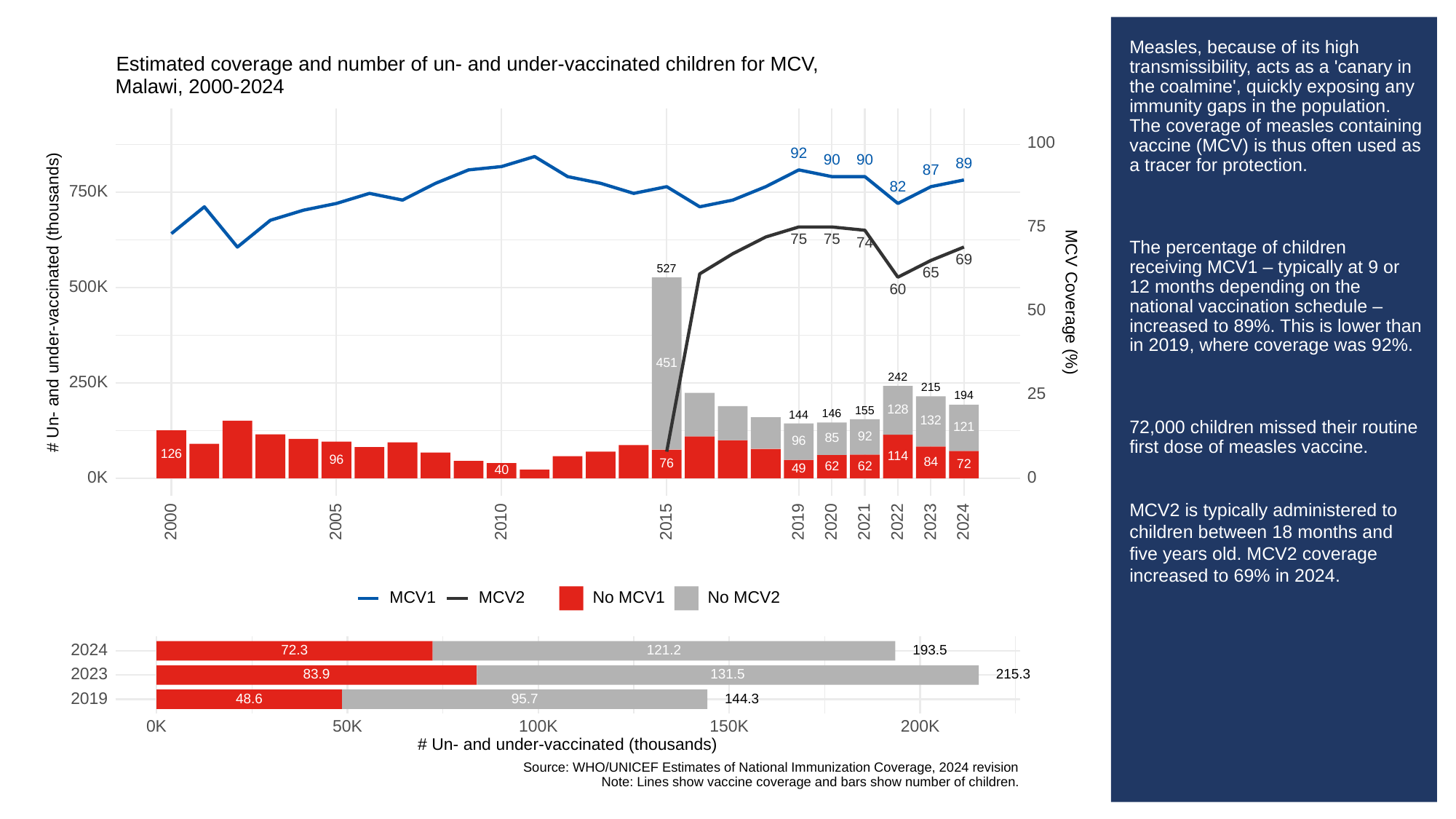

# Measles, because of its high transmissibility, acts as a 'canary in the coalmine', quickly exposing any immunity gaps in the population. The coverage of measles containing vaccine (MCV) is thus often used as a tracer for protection.

The percentage of children receiving MCV1 – typically at 9 or 12 months depending on the national vaccination schedule – increased to 89%. This is lower than in 2019, where coverage was 92%.

72,000 children missed their routine first dose of measles vaccine.

MCV2 is typically administered to children between 18 months and five years old. MCV2 coverage increased to 69% in 2024.

Estimated coverage and number of un- and under-vaccinated children for MCV,
Malawi, 2000-2024

100

92
90
90

89
87
82
750K

75

75
75
74

69
527
65

500K
60

# Un- and under-vaccinated (thousands)
MCV Coverage (%)
50

451
242
250K

215

25
194

128

155
146
144
132

121

92
85

96

126

114

96

84
76

72

62
62

49
40

0K
0

2023
2000
2005
2010
2015
2019
2020
2021
2022
2024

MCV1
MCV2
No MCV1
No MCV2

2024
72.3
193.5
121.2

2023
83.9
131.5
215.3

2019
144.3
48.6
95.7

0K
50K
100K
150K
200K
# Un- and under-vaccinated (thousands)
Source: WHO/UNICEF Estimates of National Immunization Coverage, 2024 revision
Note: Lines show vaccine coverage and bars show number of children.